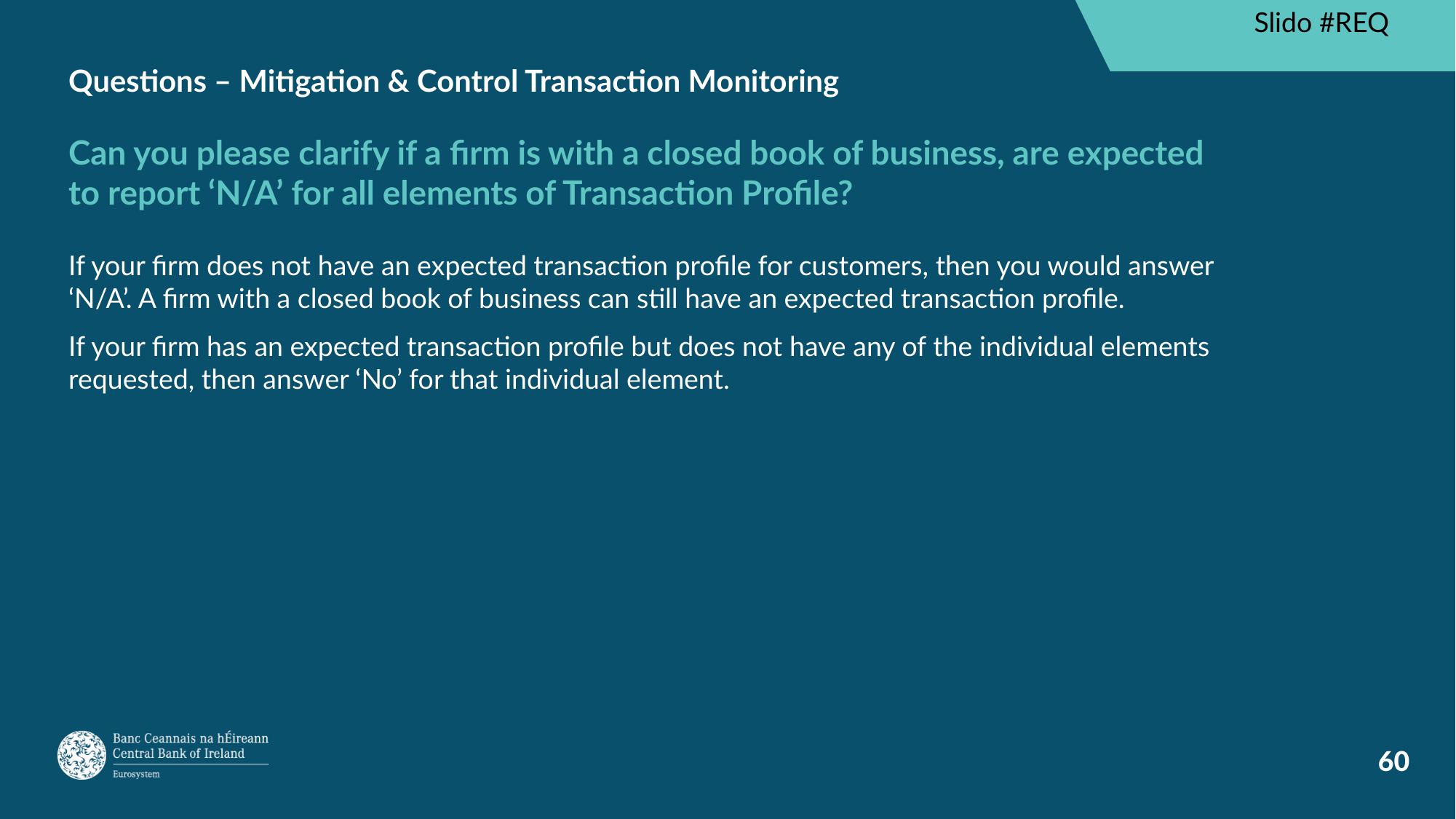

Slido #REQ
# Questions – Mitigation & Control Transaction Monitoring
Can you please clarify if a firm is with a closed book of business, are expected to report ‘N/A’ for all elements of Transaction Profile?
If your firm does not have an expected transaction profile for customers, then you would answer ‘N/A’. A firm with a closed book of business can still have an expected transaction profile.
If your firm has an expected transaction profile but does not have any of the individual elements requested, then answer ‘No’ for that individual element.